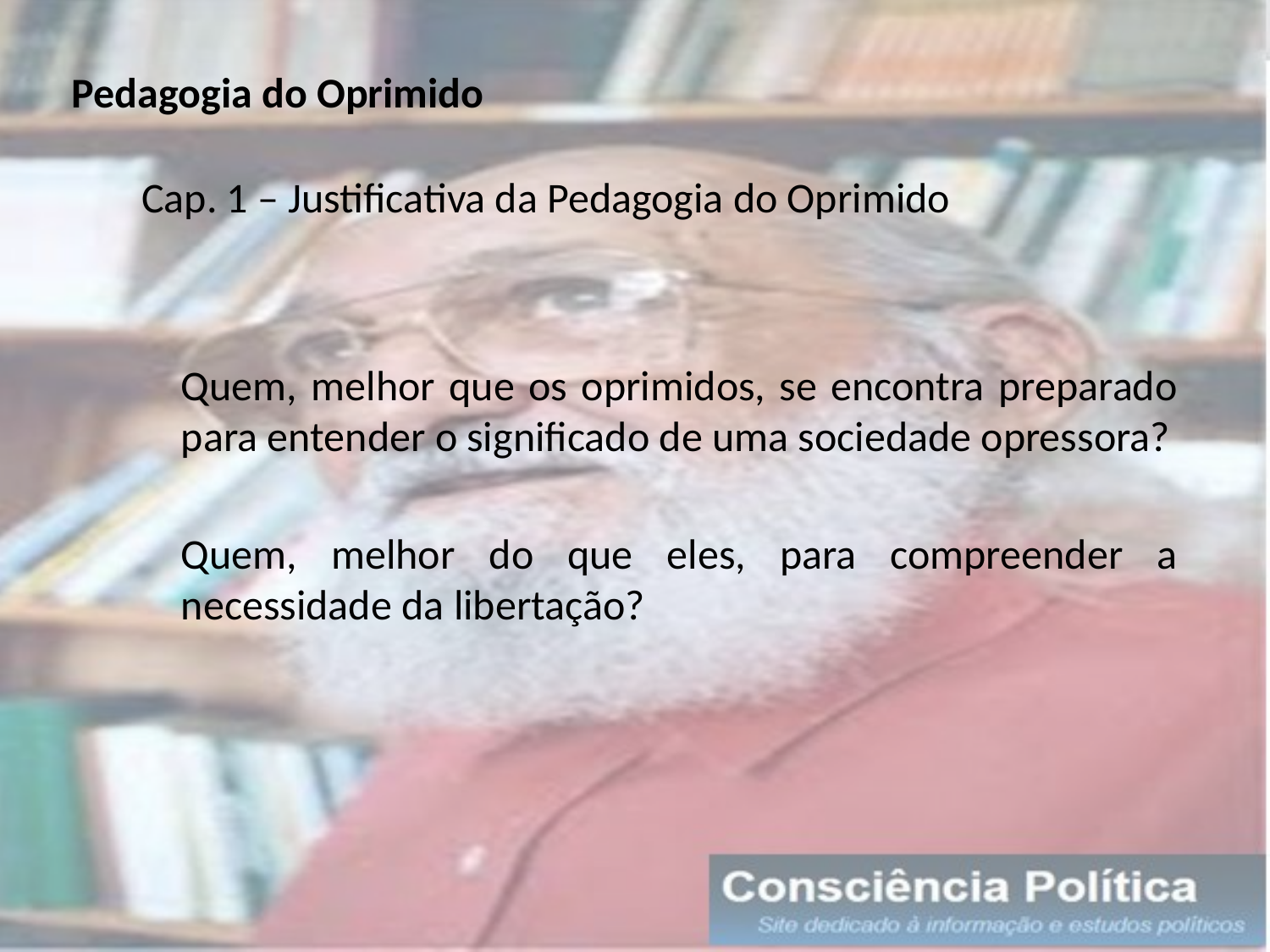

Pedagogia do Oprimido
Cap. 1 – Justificativa da Pedagogia do Oprimido
Quem, melhor que os oprimidos, se encontra preparado para entender o significado de uma sociedade opressora?
Quem, melhor do que eles, para compreender a necessidade da libertação?